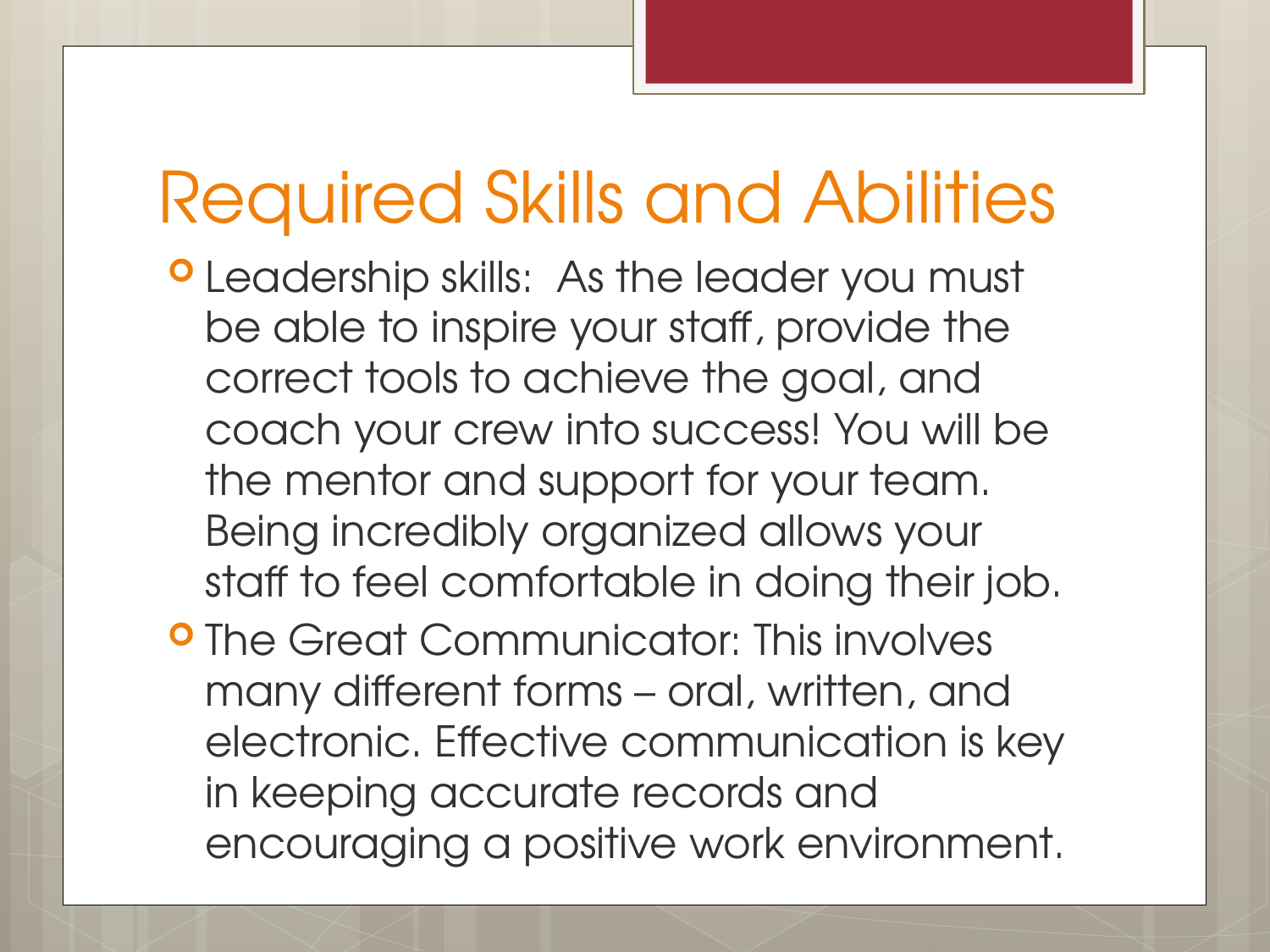

# Required Skills and Abilities
Leadership skills:  As the leader you must be able to inspire your staff, provide the correct tools to achieve the goal, and coach your crew into success! You will be the mentor and support for your team. Being incredibly organized allows your staff to feel comfortable in doing their job.
The Great Communicator: This involves many different forms – oral, written, and electronic. Effective communication is key in keeping accurate records and encouraging a positive work environment.